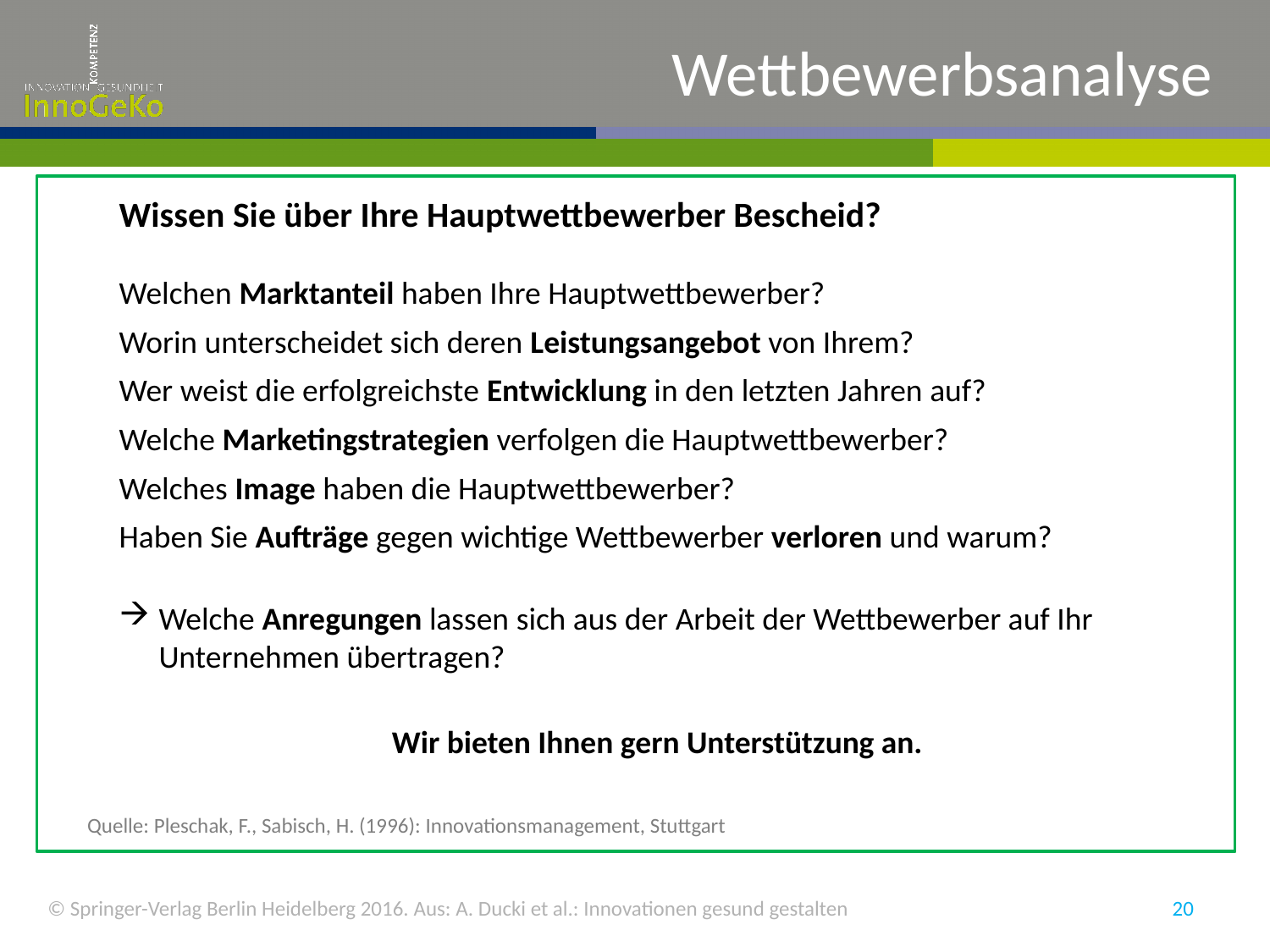

# Wettbewerbsanalyse
Wissen Sie über Ihre Hauptwettbewerber Bescheid?

Welchen Marktanteil haben Ihre Hauptwettbewerber?
Worin unterscheidet sich deren Leistungsangebot von Ihrem?
Wer weist die erfolgreichste Entwicklung in den letzten Jahren auf?
Welche Marketingstrategien verfolgen die Hauptwettbewerber?
Welches Image haben die Hauptwettbewerber?
Haben Sie Aufträge gegen wichtige Wettbewerber verloren und warum?

Welche Anregungen lassen sich aus der Arbeit der Wettbewerber auf Ihr Unternehmen übertragen?

Wir bieten Ihnen gern Unterstützung an.
Quelle: Pleschak, F., Sabisch, H. (1996): Innovationsmanagement, Stuttgart

© Springer-Verlag Berlin Heidelberg 2016. Aus: A. Ducki et al.: Innovationen gesund gestalten

20